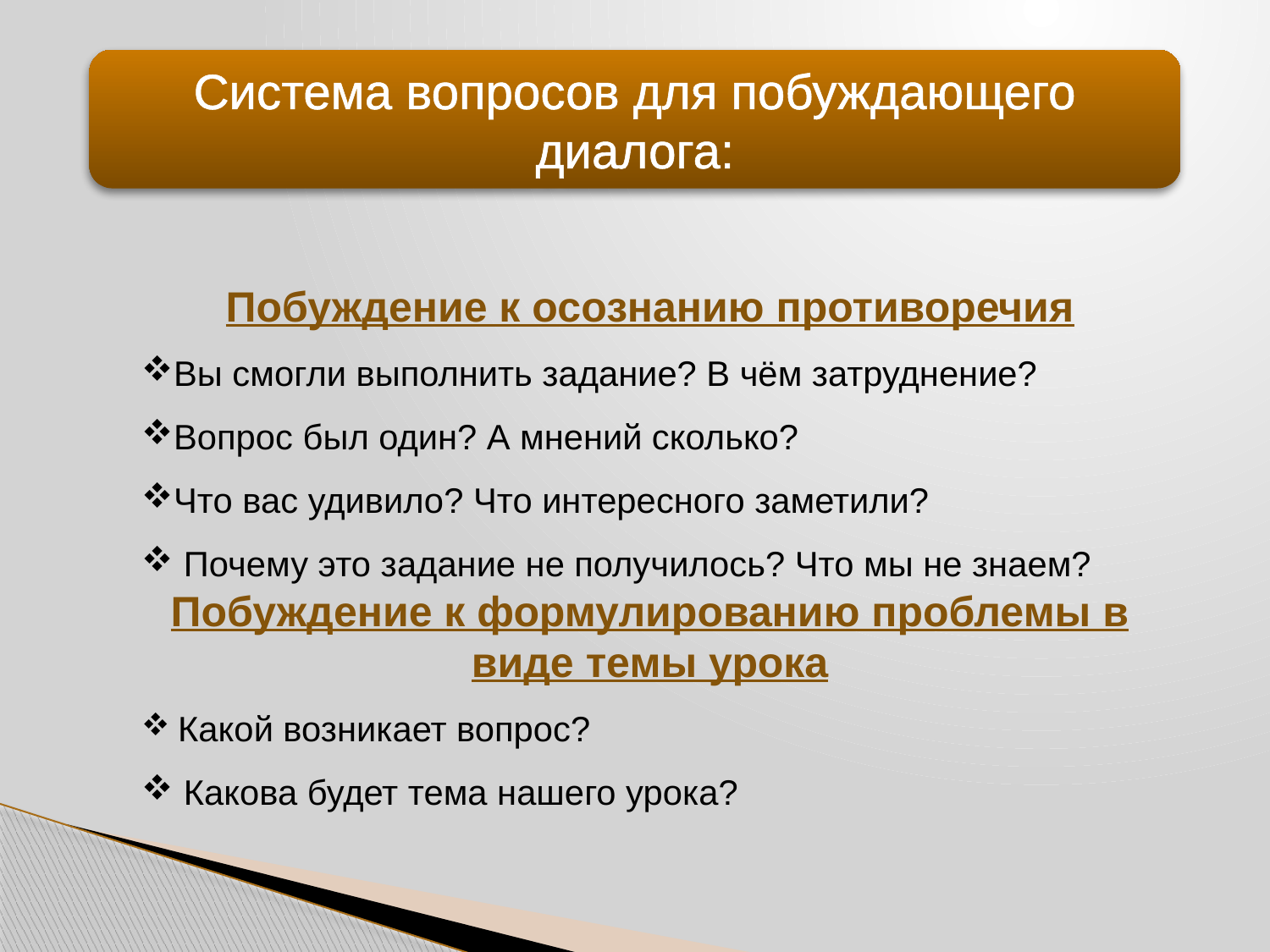

Система вопросов для побуждающего диалога:
Побуждение к осознанию противоречия
Вы смогли выполнить задание? В чём затруднение?
Вопрос был один? А мнений сколько?
Что вас удивило? Что интересного заметили?
 Почему это задание не получилось? Что мы не знаем?
Побуждение к формулированию проблемы в виде темы урока
 Какой возникает вопрос?
 Какова будет тема нашего урока?